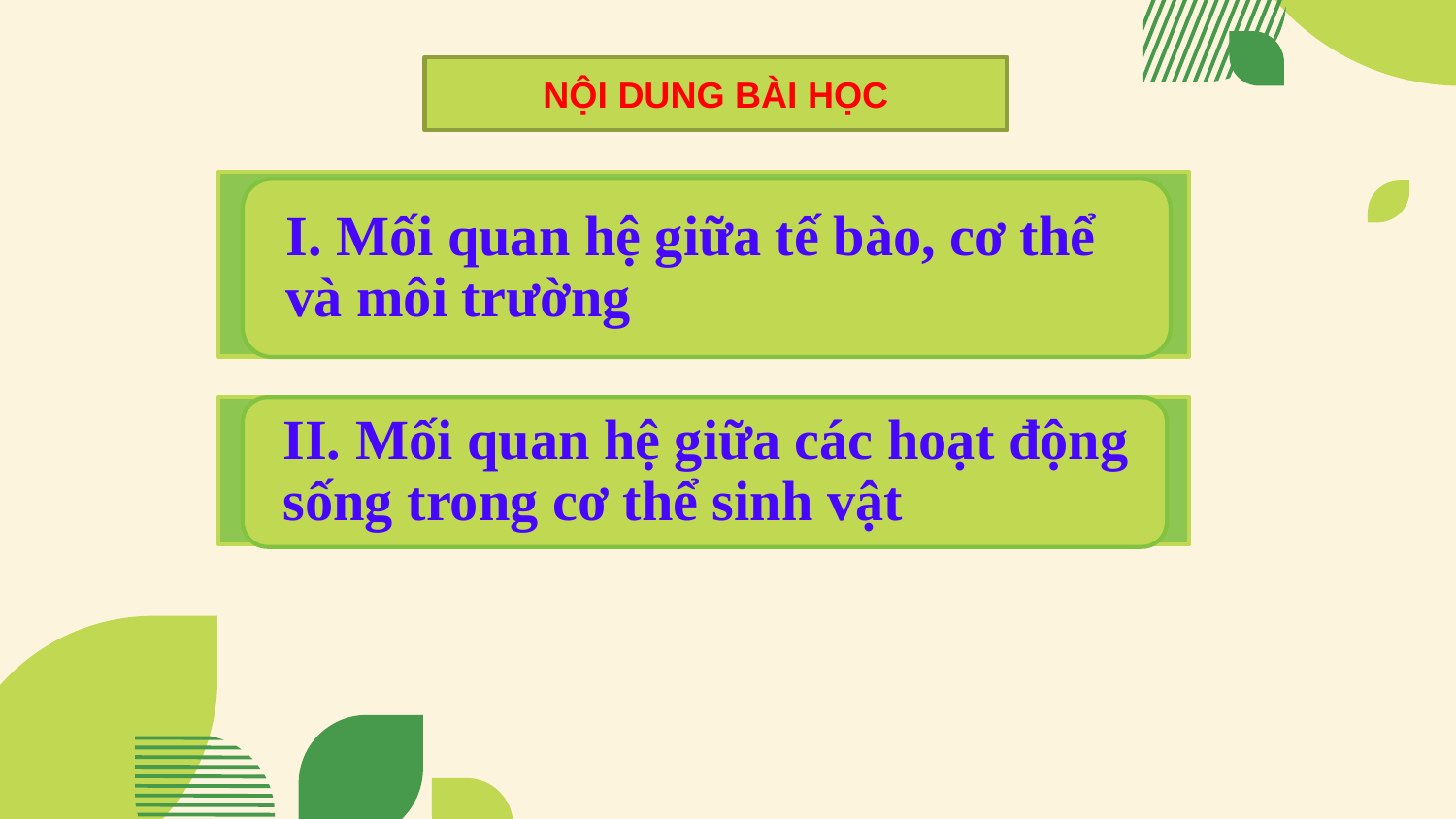

NỘI DUNG BÀI HỌC
I. Mối quan hệ giữa tế bào, cơ thể và môi trường
II. Mối quan hệ giữa các hoạt động sống trong cơ thể sinh vật